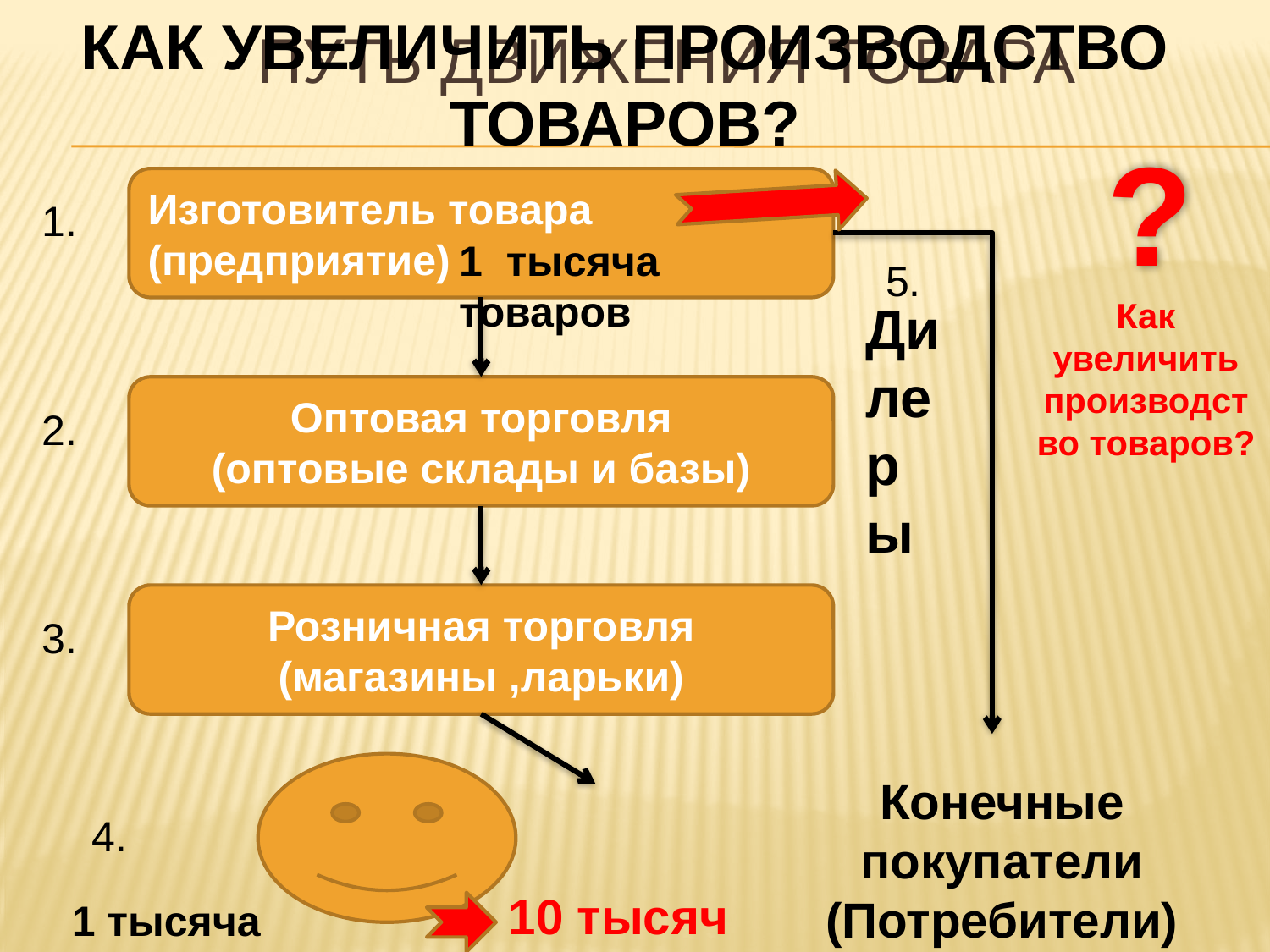

Как увеличить производство товаров?
# Путь движения товара
?
Изготовитель товара
(предприятие)

1.
1  тысяча товаров
5.
Дилеры
Как увеличить производство товаров?
Оптовая торговля
(оптовые склады и базы)
2.
Розничная торговля
(магазины ,ларьки)
3.

Конечные покупатели
(Потребители)
4.
10 тысяч человек
1 тысяча человек